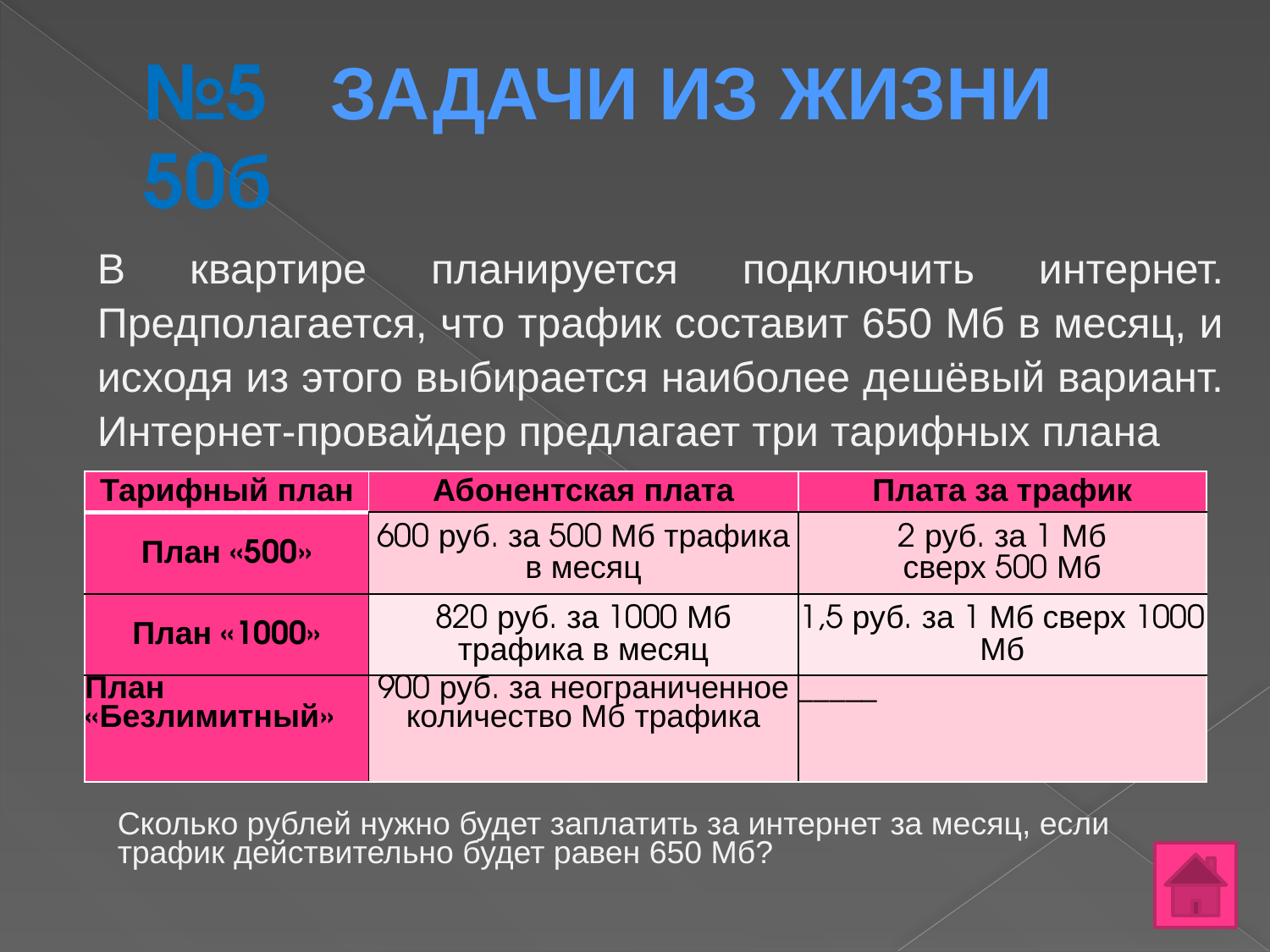

# №5   ЗАДАЧИ ИЗ ЖИЗНИ 50б
В квартире планируется подключить интернет. Предполагается, что трафик составит 650 Мб в месяц, и исходя из этого выбирается наиболее дешёвый вариант. Интернет-провайдер предлагает три тарифных плана
| Тарифный план | Абонентская плата | Плата за трафик |
| --- | --- | --- |
| План «500» | 600 руб. за 500 Мб трафика в месяц | 2 руб. за 1 Мб сверх 500 Мб |
| План «1000» | 820 руб. за 1000 Мб трафика в месяц | 1,5 руб. за 1 Мб сверх 1000 Мб |
| План «Безлимитный» | 900 руб. за неограниченное количество Мб трафика | \_\_\_\_\_ |
Сколько рублей нужно будет заплатить за интернет за месяц, если трафик действительно будет равен 650 Мб?